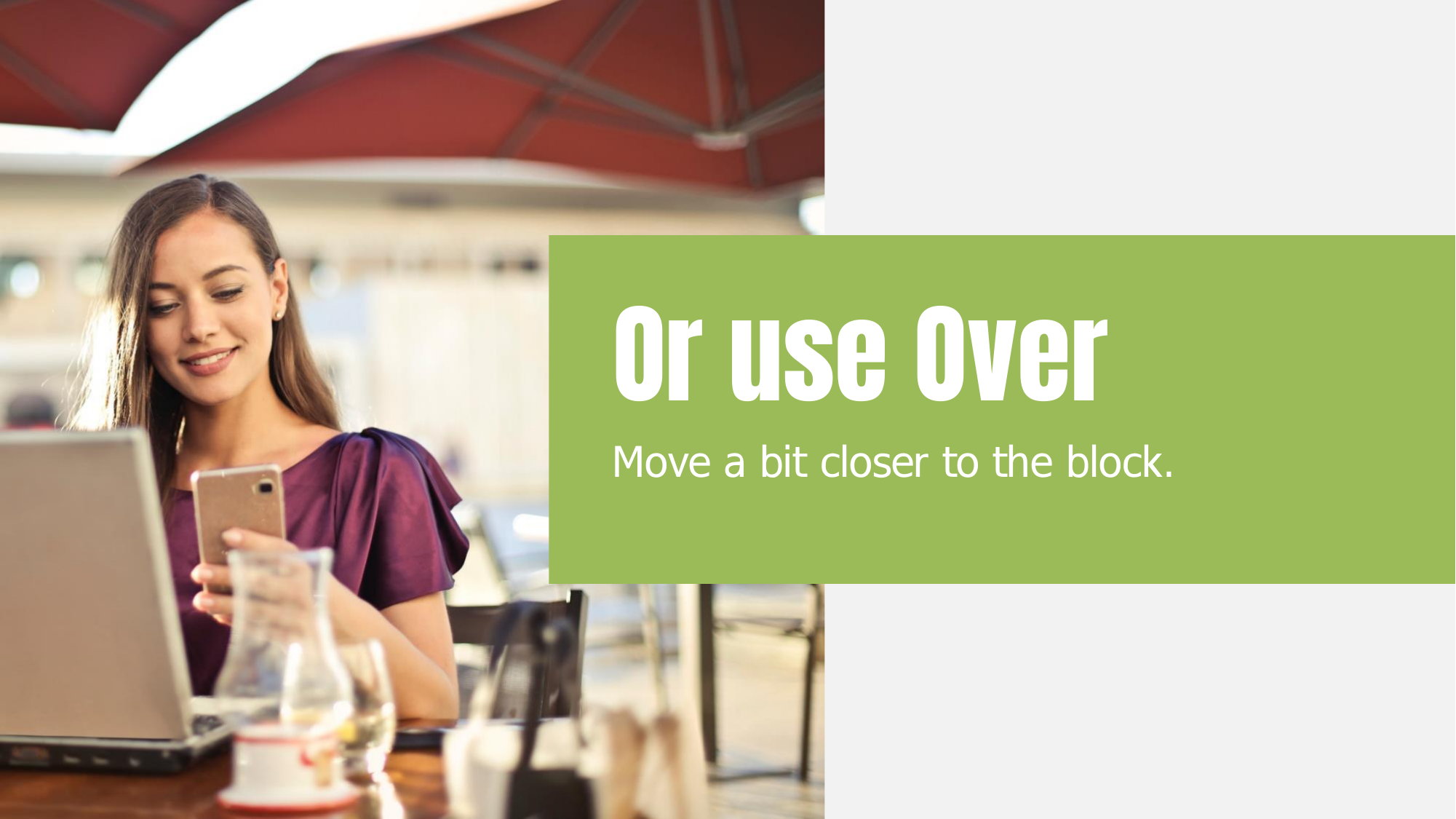

Or use Over
Move a bit closer to the block.